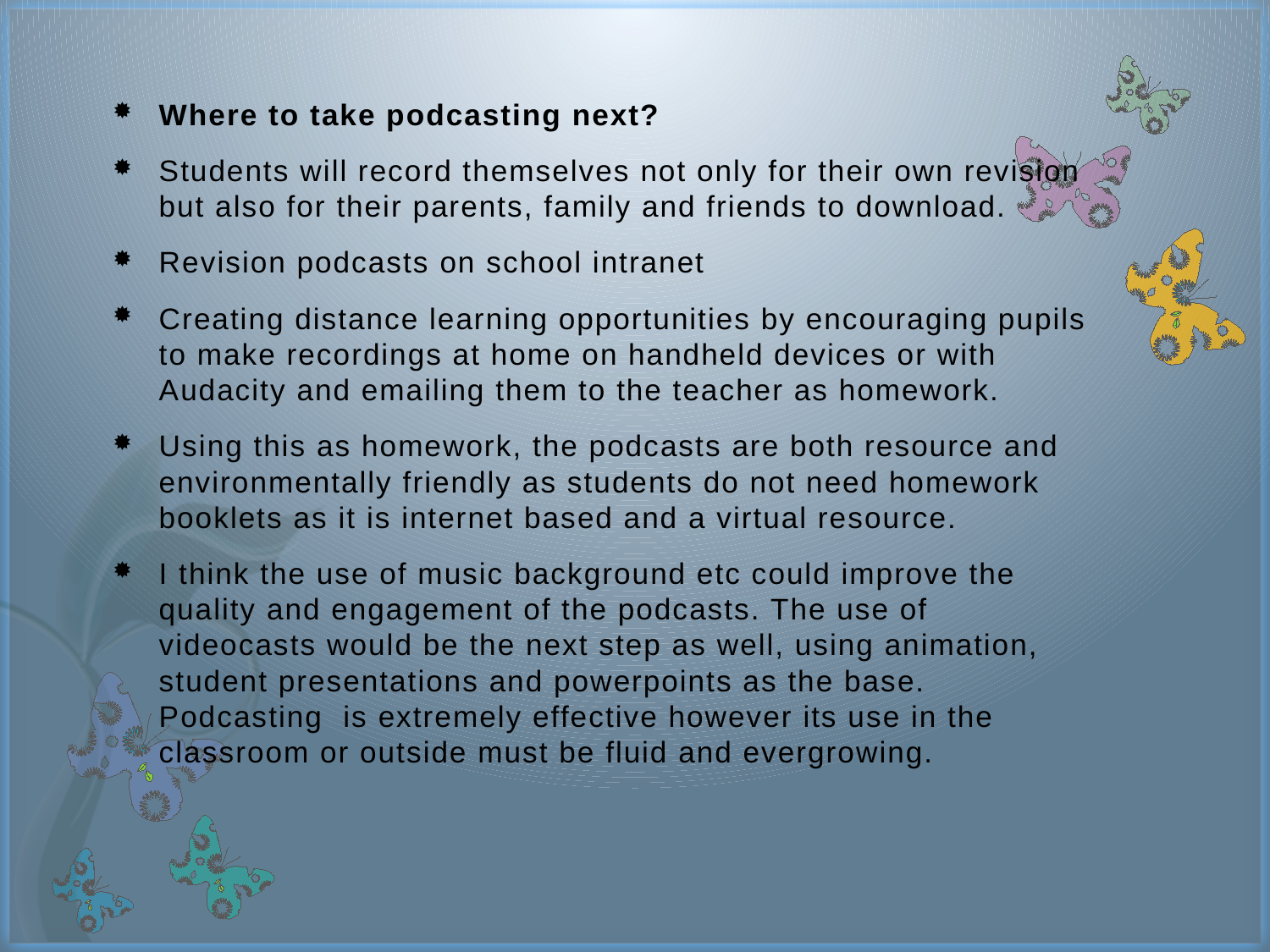

Where to take podcasting next?
Students will record themselves not only for their own revision but also for their parents, family and friends to download.
Revision podcasts on school intranet
Creating distance learning opportunities by encouraging pupils to make recordings at home on handheld devices or with Audacity and emailing them to the teacher as homework.
Using this as homework, the podcasts are both resource and environmentally friendly as students do not need homework booklets as it is internet based and a virtual resource.
I think the use of music background etc could improve the quality and engagement of the podcasts. The use of videocasts would be the next step as well, using animation, student presentations and powerpoints as the base. Podcasting  is extremely effective however its use in the classroom or outside must be fluid and evergrowing.